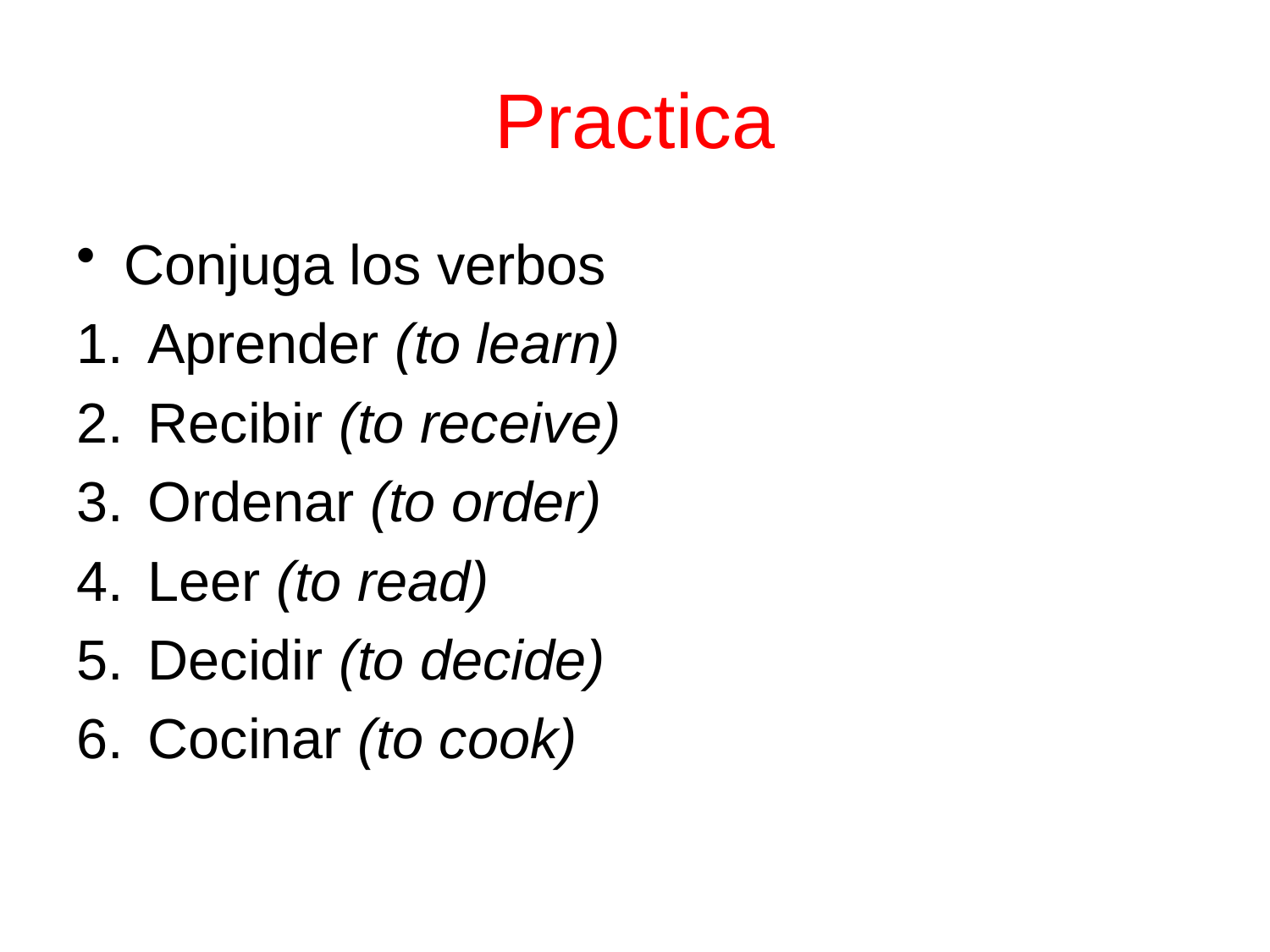

# Practica
Conjuga los verbos
Aprender (to learn)
Recibir (to receive)
Ordenar (to order)
Leer (to read)
Decidir (to decide)
Cocinar (to cook)